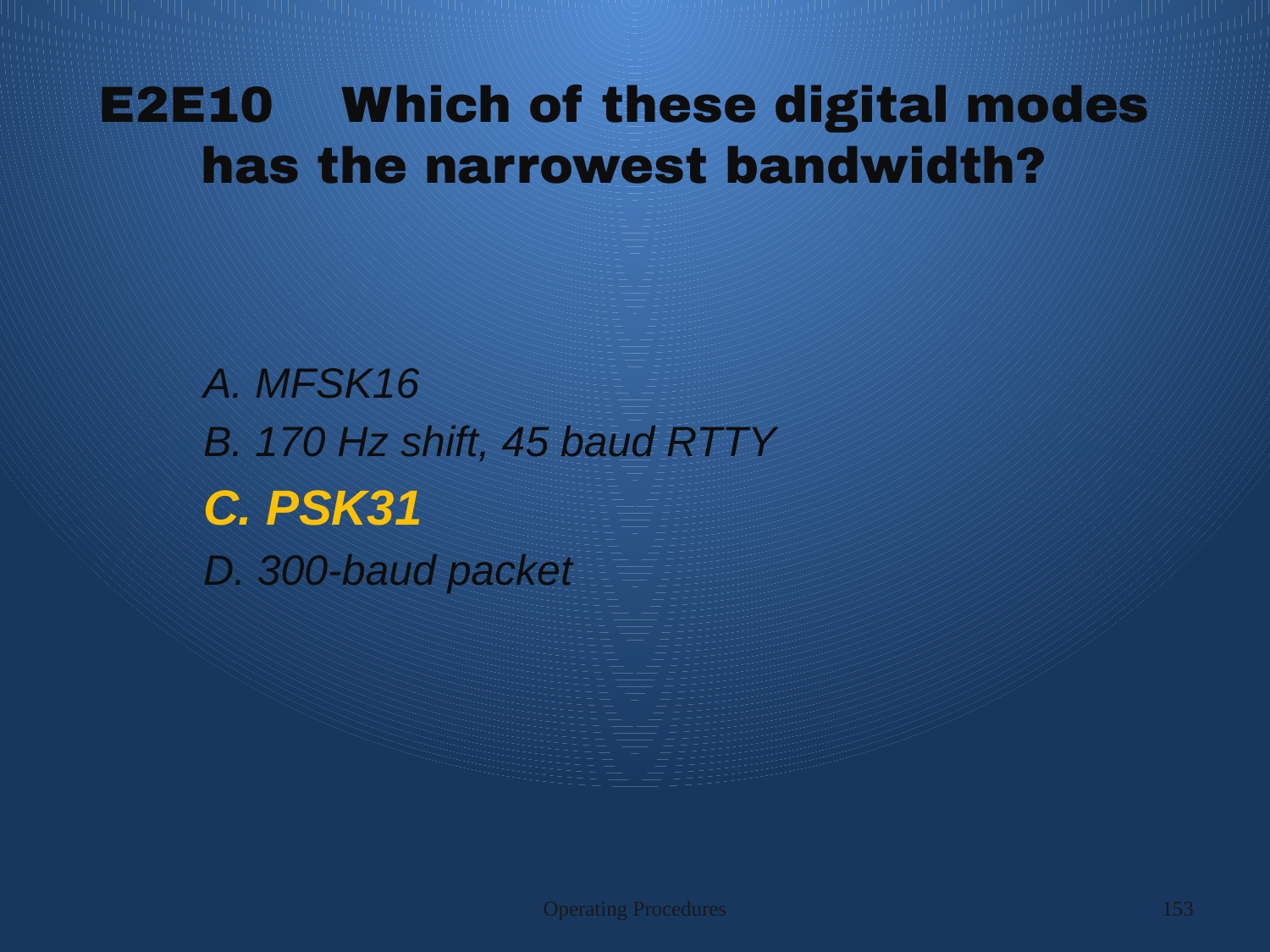

# E2E10    Which of these digital modes has the narrowest bandwidth?
A. MFSK16
B. 170 Hz shift, 45 baud RTTY
C. PSK31
D. 300-baud packet
Operating Procedures
153